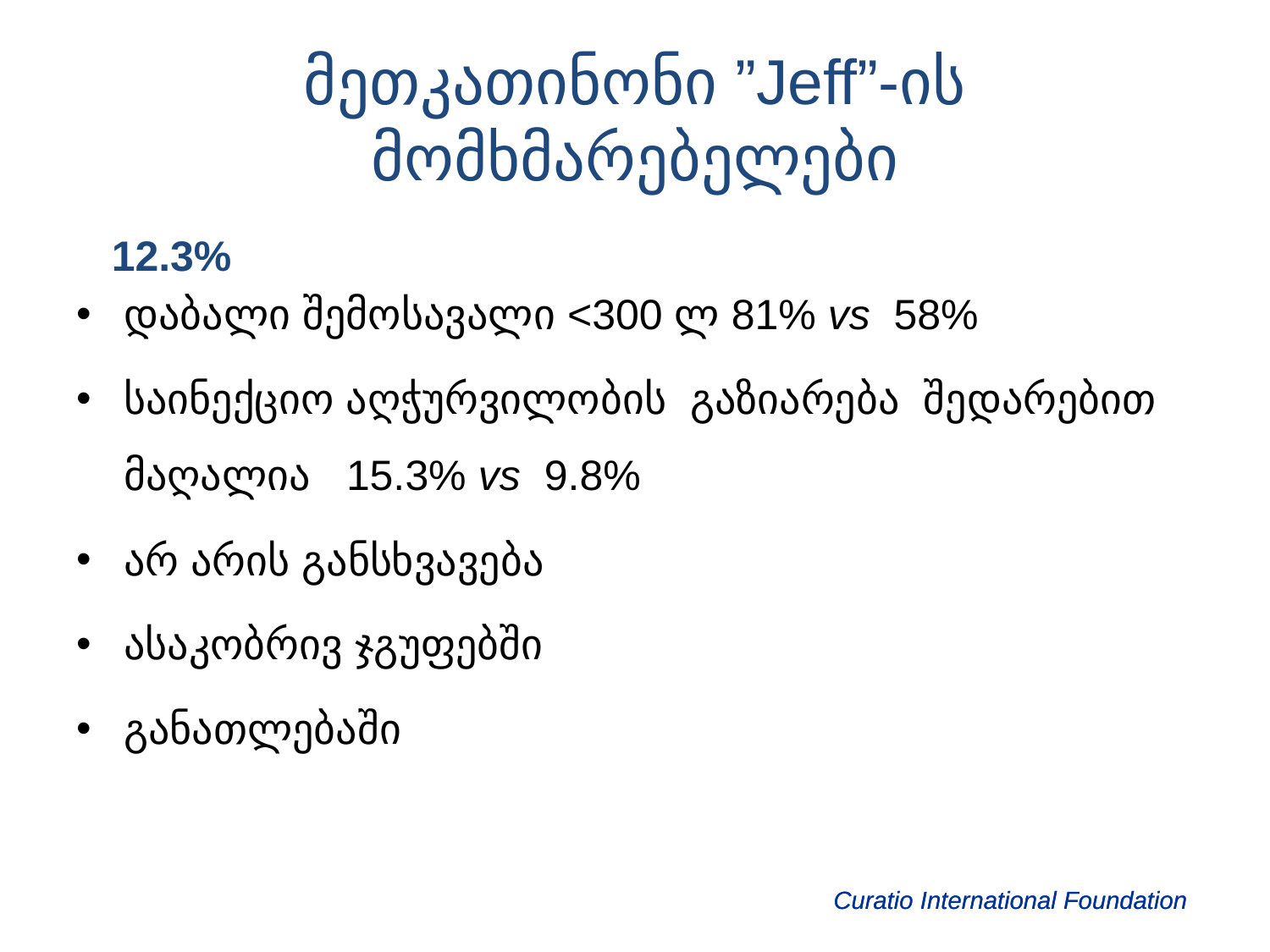

მეთკათინონი ”Jeff”-ის მომხმარებელები
   12.3%
დაბალი შემოსავალი <300 ლ 81% vs  58%
საინექციო აღჭურვილობის  გაზიარება  შედარებით მაღალია   15.3% vs  9.8%
არ არის განსხვავება
ასაკობრივ ჯგუფებში
განათლებაში

Curatio International Foundation
Curatio International Foundation